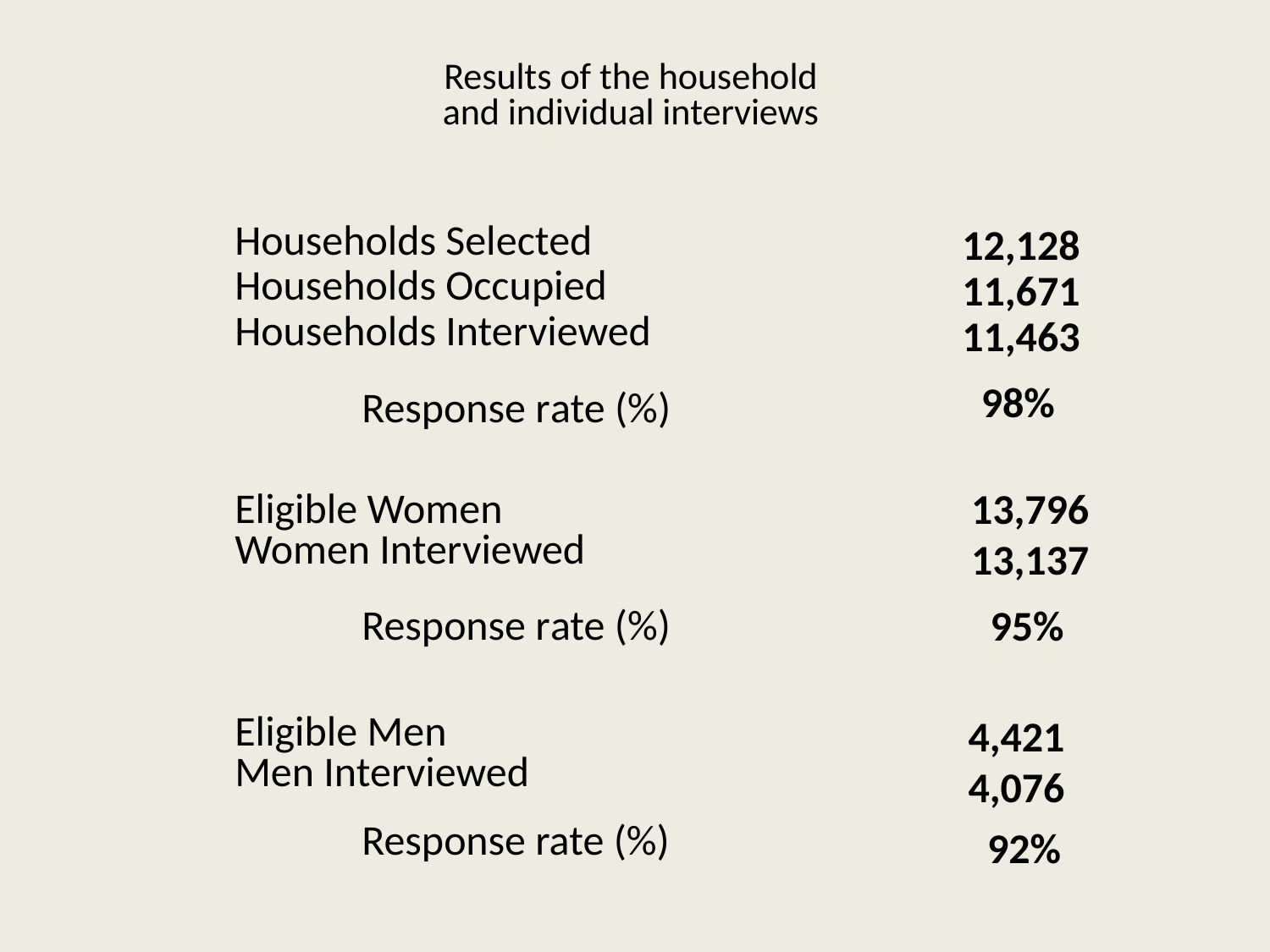

# Results of the household and individual interviews
Households Selected
Households Occupied
Households Interviewed

 	Response rate (%)
   12,128
   11,671
   11,463

     98%

     13,796
     13,137
       95%
Eligible Women
Women Interviewed

  	Response rate (%)
Eligible Men
Men Interviewed

  	Response rate (%)
  4,421
  4,076
    92%